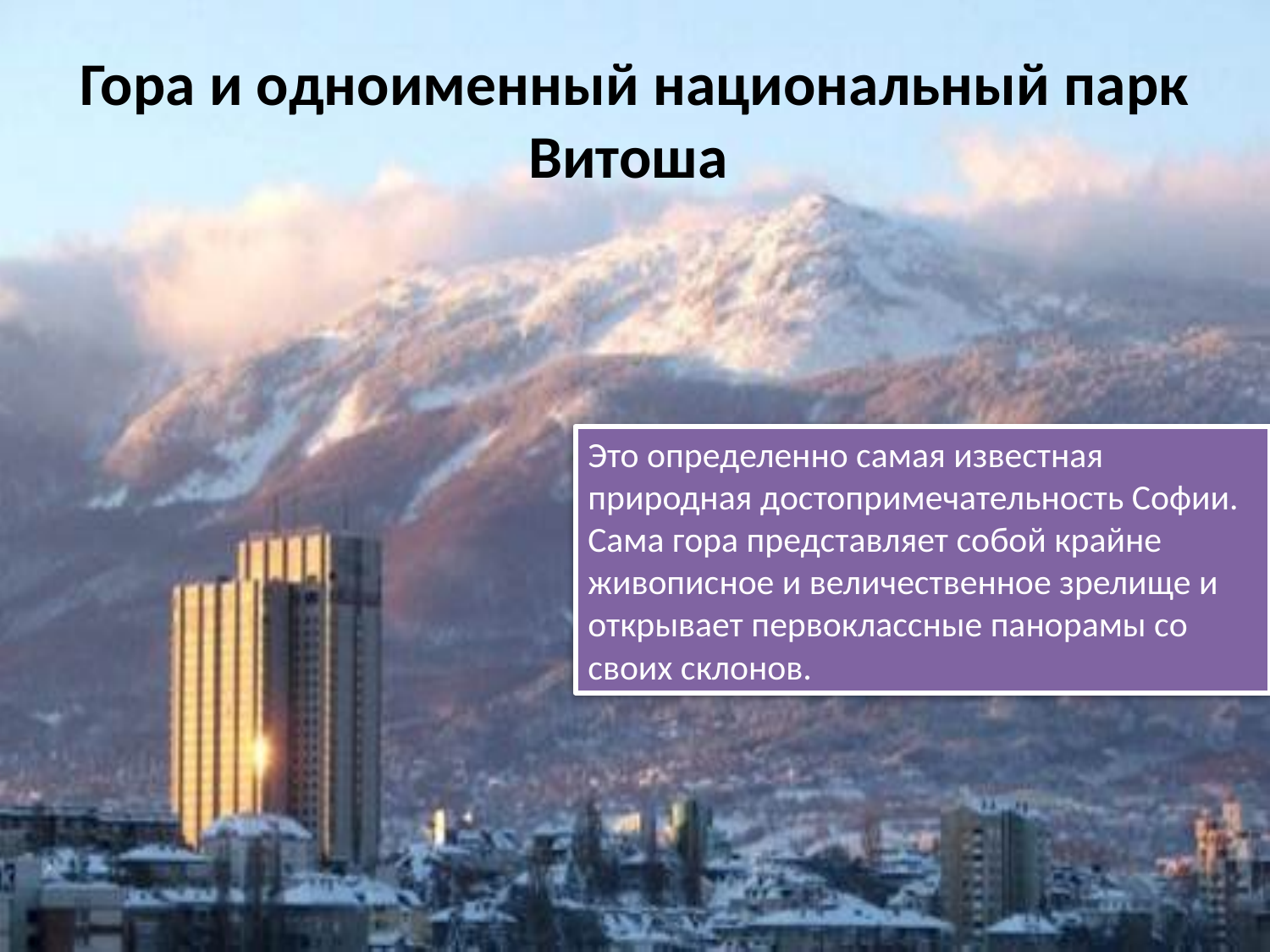

# Гора и одноименный национальный парк Витоша
Это определенно самая известная природная достопримечательность Софии. Сама гора представляет собой крайне живописное и величественное зрелище и открывает первоклассные панорамы со своих склонов.